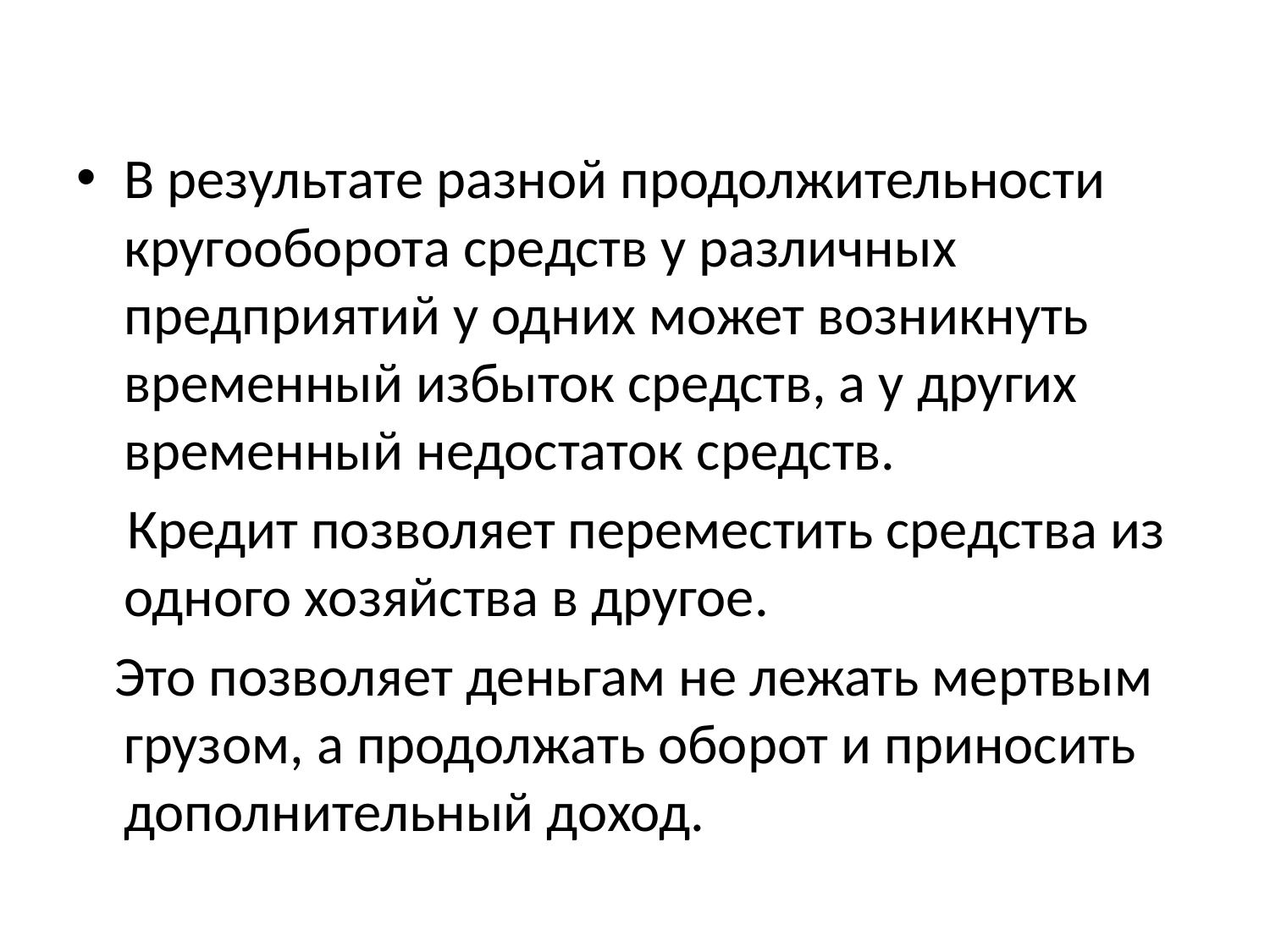

#
В результате разной продолжительности кругооборота средств у различных предприятий у одних может возникнуть временный избыток средств, а у других временный недостаток средств.
    Кредит позволяет переместить средства из одного хозяйства в другое.
   Это позволяет деньгам не лежать мертвым грузом, а продолжать оборот и приносить дополнительный доход.